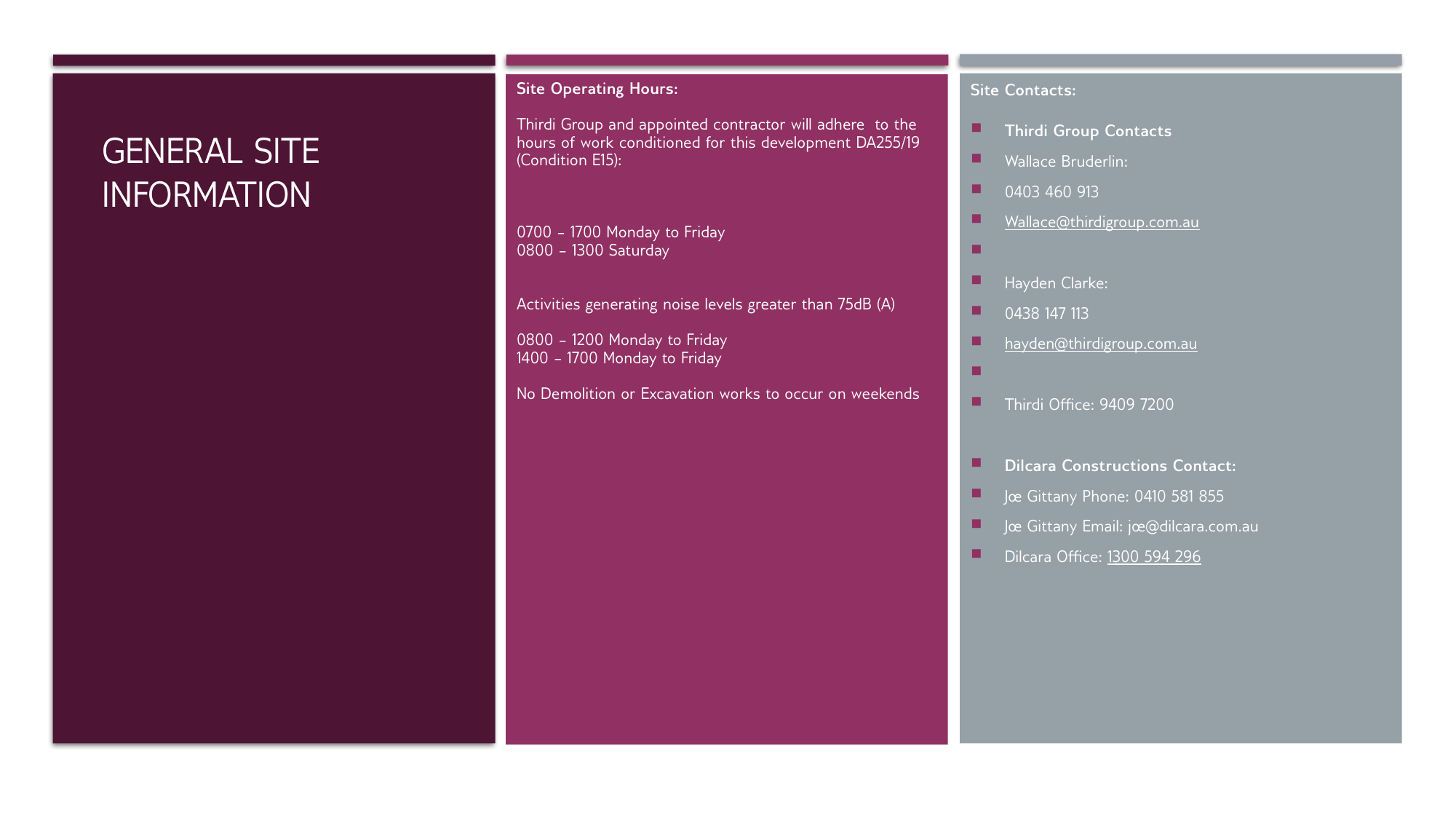

Site Contacts:

Thirdi Group Contacts
Wallace Bruderlin:
0403 460 913
Wallace@thirdigroup.com.au

Hayden Clarke:
0438 147 113
hayden@thirdigroup.com.au

Thirdi Office: 9409 7200

Dilcara Constructions Contact:
Joe Gittany Phone: 0410 581 855
Joe Gittany Email: joe@dilcara.com.au
Dilcara Office: 1300 594 296

Site Operating Hours:

Thirdi Group and appointed contractor will adhere  to the hours of work conditioned for this development DA255/19 (Condition E15):

0700 – 1700 Monday to Friday
0800 – 1300 Saturday

Activities generating noise levels greater than 75dB (A)

0800 – 1200 Monday to Friday
1400 – 1700 Monday to Friday

No Demolition or Excavation works to occur on weekends

# General Site information
Site Contacts: